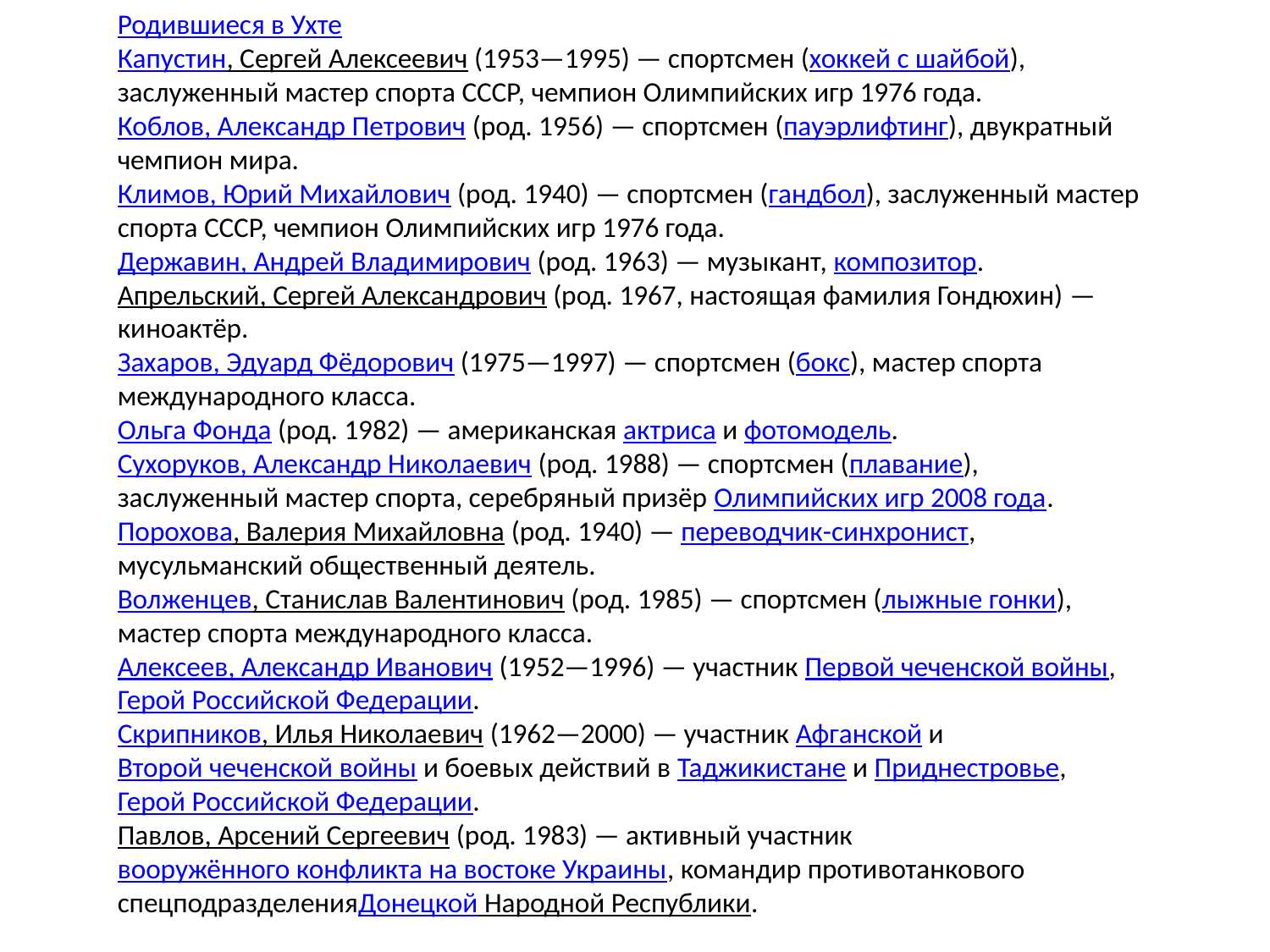

Родившиеся в Ухте
Капустин, Сергей Алексеевич (1953—1995) — спортсмен (хоккей с шайбой), заслуженный мастер спорта СССР, чемпион Олимпийских игр 1976 года.
Коблов, Александр Петрович (род. 1956) — спортсмен (пауэрлифтинг), двукратный чемпион мира.
Климов, Юрий Михайлович (род. 1940) — спортсмен (гандбол), заслуженный мастер спорта СССР, чемпион Олимпийских игр 1976 года.
Державин, Андрей Владимирович (род. 1963) — музыкант, композитор.
Апрельский, Сергей Александрович (род. 1967, настоящая фамилия Гондюхин) — киноактёр.
Захаров, Эдуард Фёдорович (1975—1997) — спортсмен (бокс), мастер спорта международного класса.
Ольга Фонда (род. 1982) — американская актриса и фотомодель.
Сухоруков, Александр Николаевич (род. 1988) — спортсмен (плавание), заслуженный мастер спорта, серебряный призёр Олимпийских игр 2008 года.
Порохова, Валерия Михайловна (род. 1940) — переводчик-синхронист, мусульманский общественный деятель.
Волженцев, Станислав Валентинович (род. 1985) — спортсмен (лыжные гонки), мастер спорта международного класса.
Алексеев, Александр Иванович (1952—1996) — участник Первой чеченской войны, Герой Российской Федерации.
Скрипников, Илья Николаевич (1962—2000) — участник Афганской и Второй чеченской войны и боевых действий в Таджикистане и Приднестровье, Герой Российской Федерации.
Павлов, Арсений Сергеевич (род. 1983) — активный участник вооружённого конфликта на востоке Украины, командир противотанкового спецподразделенияДонецкой Народной Республики.